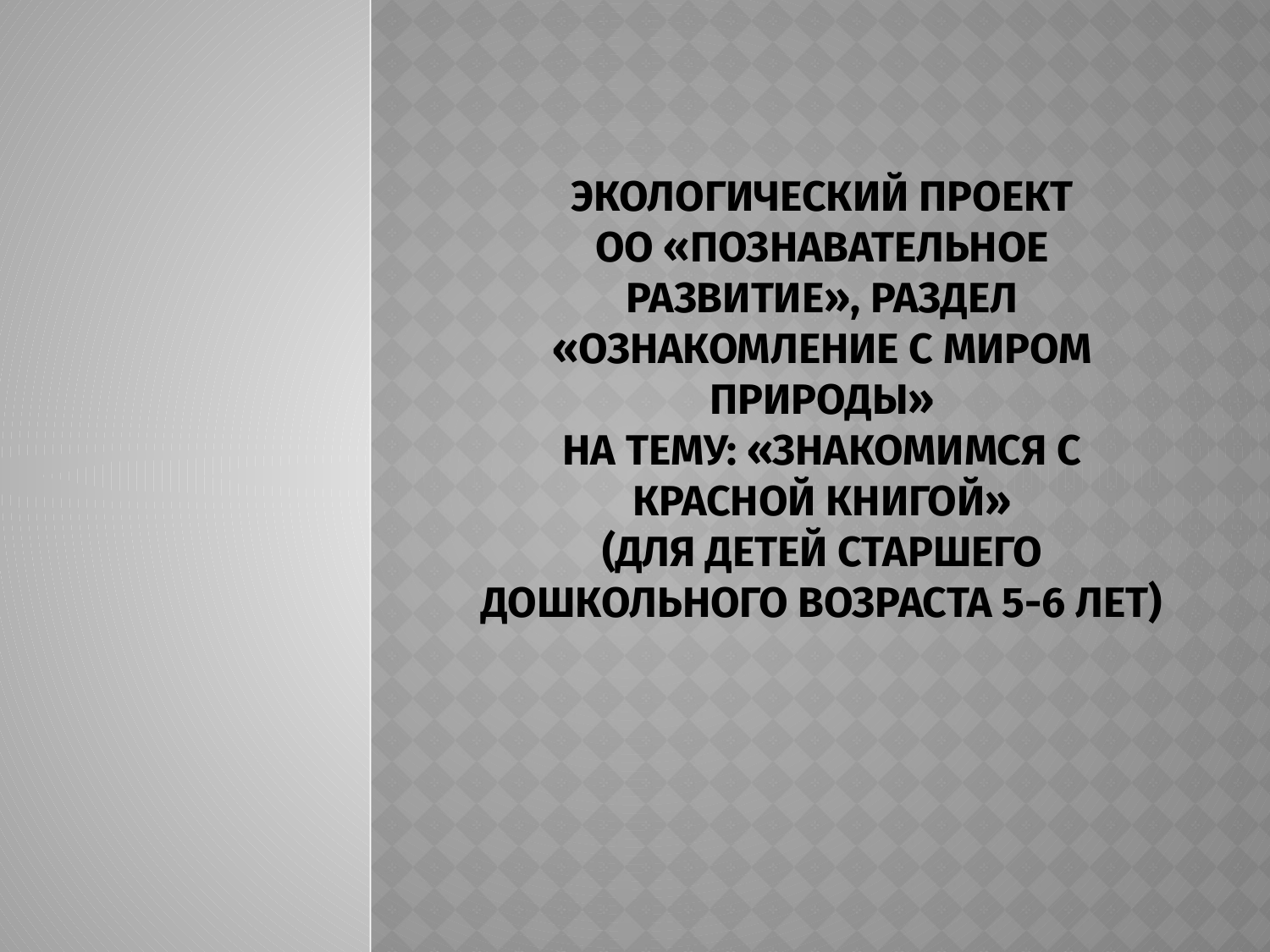

# Экологический проект ОО «Познавательное развитие», раздел «Ознакомление с миром природы» на тему: «Знакомимся с Красной книгой» (для детей старшего дошкольного возраста 5-6 лет)